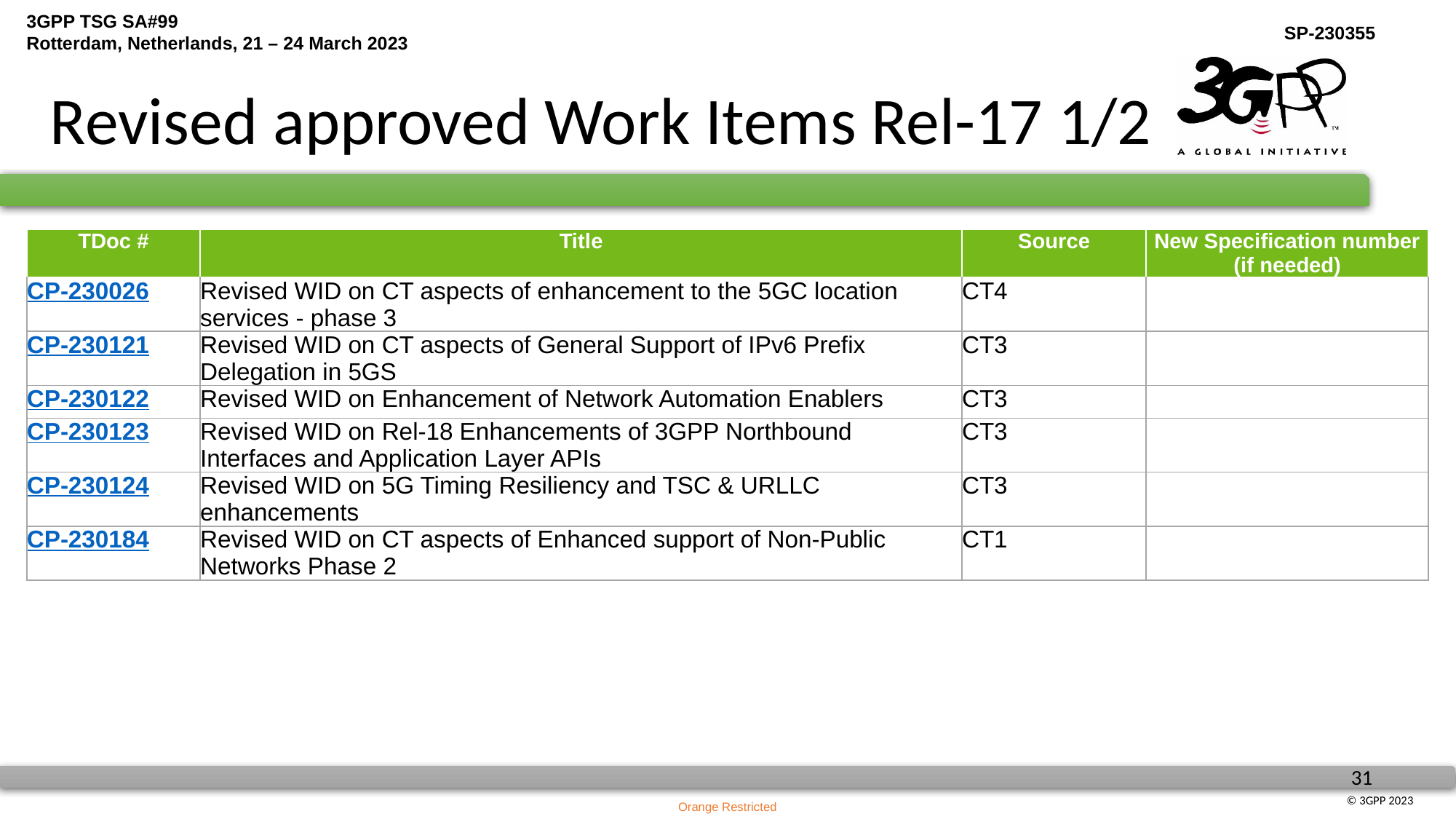

# Revised approved Work Items Rel-17 1/2
| TDoc # | Title | Source | New Specification number (if needed) |
| --- | --- | --- | --- |
| CP-230026 | Revised WID on CT aspects of enhancement to the 5GC location services - phase 3 | CT4 |  |
| CP-230121 | Revised WID on CT aspects of General Support of IPv6 Prefix Delegation in 5GS | CT3 |  |
| CP-230122 | Revised WID on Enhancement of Network Automation Enablers | CT3 |  |
| CP-230123 | Revised WID on Rel-18 Enhancements of 3GPP Northbound Interfaces and Application Layer APIs | CT3 |  |
| CP-230124 | Revised WID on 5G Timing Resiliency and TSC & URLLC enhancements | CT3 |  |
| CP-230184 | Revised WID on CT aspects of Enhanced support of Non-Public Networks Phase 2 | CT1 |  |